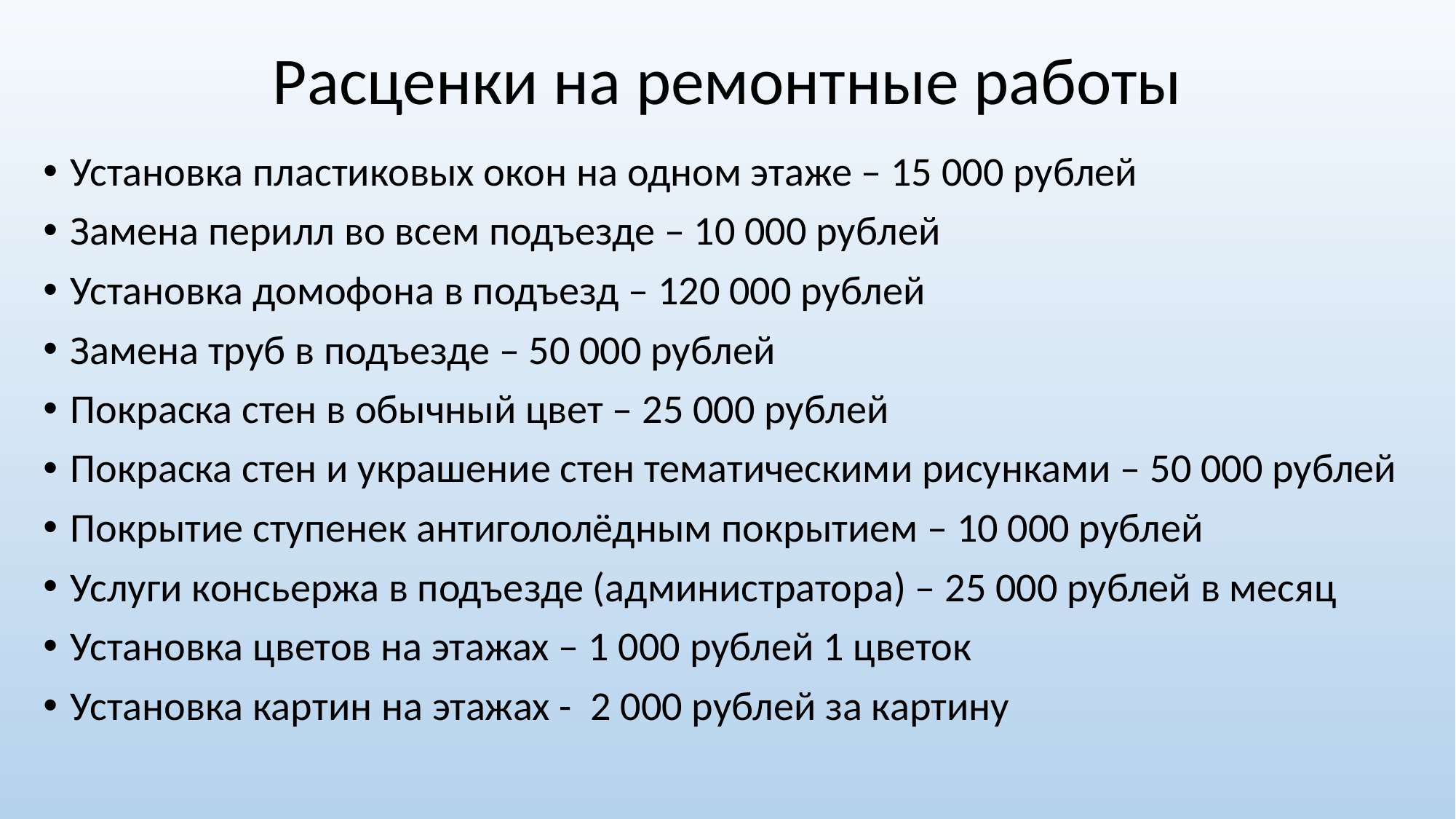

# Расценки на ремонтные работы
Установка пластиковых окон на одном этаже – 15 000 рублей
Замена перилл во всем подъезде – 10 000 рублей
Установка домофона в подъезд – 120 000 рублей
Замена труб в подъезде – 50 000 рублей
Покраска стен в обычный цвет – 25 000 рублей
Покраска стен и украшение стен тематическими рисунками – 50 000 рублей
Покрытие ступенек антигололёдным покрытием – 10 000 рублей
Услуги консьержа в подъезде (администратора) – 25 000 рублей в месяц
Установка цветов на этажах – 1 000 рублей 1 цветок
Установка картин на этажах -  2 000 рублей за картину